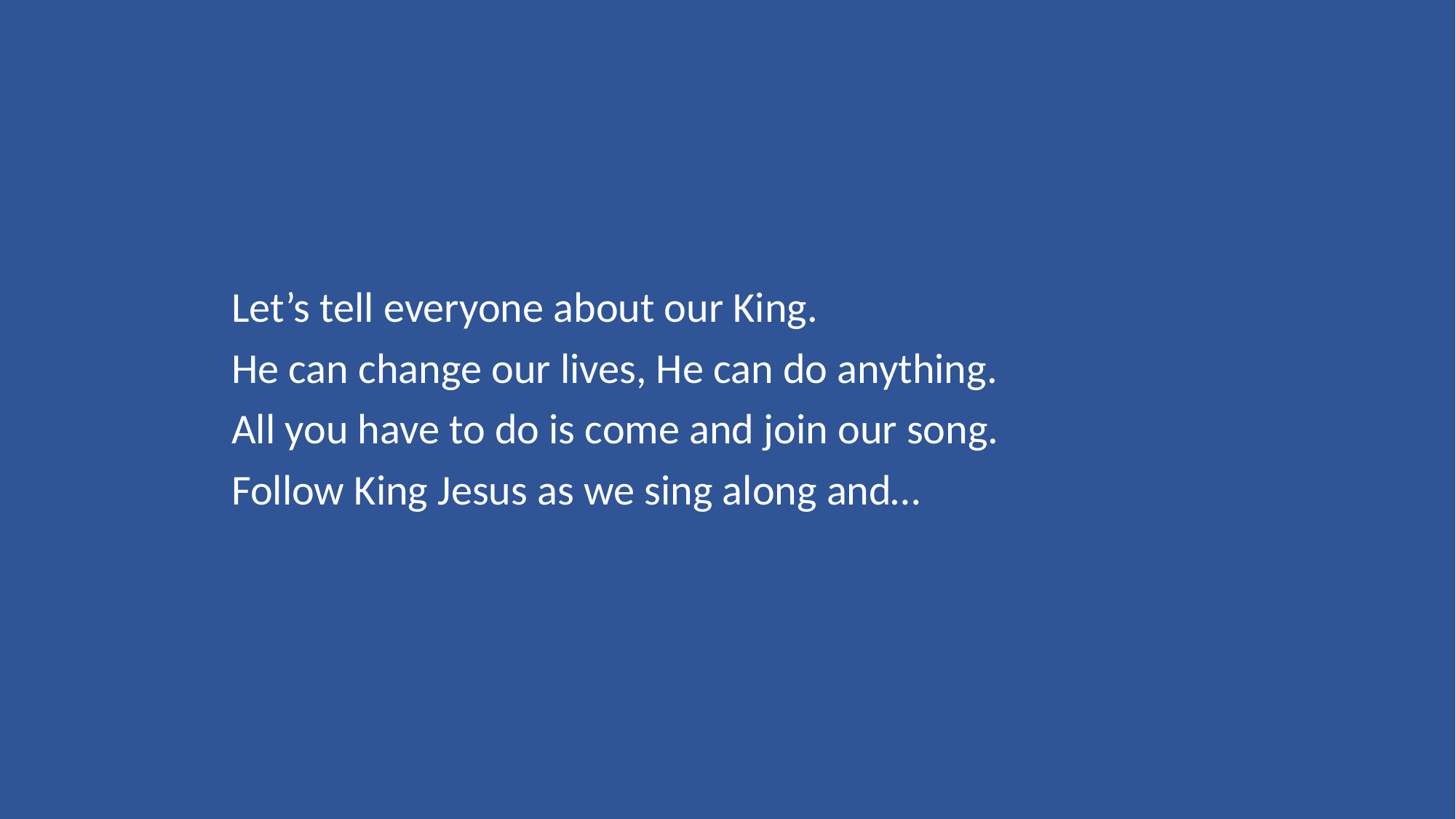

Let’s tell everyone about our King.
He can change our lives, He can do anything.
All you have to do is come and join our song.
Follow King Jesus as we sing along and…